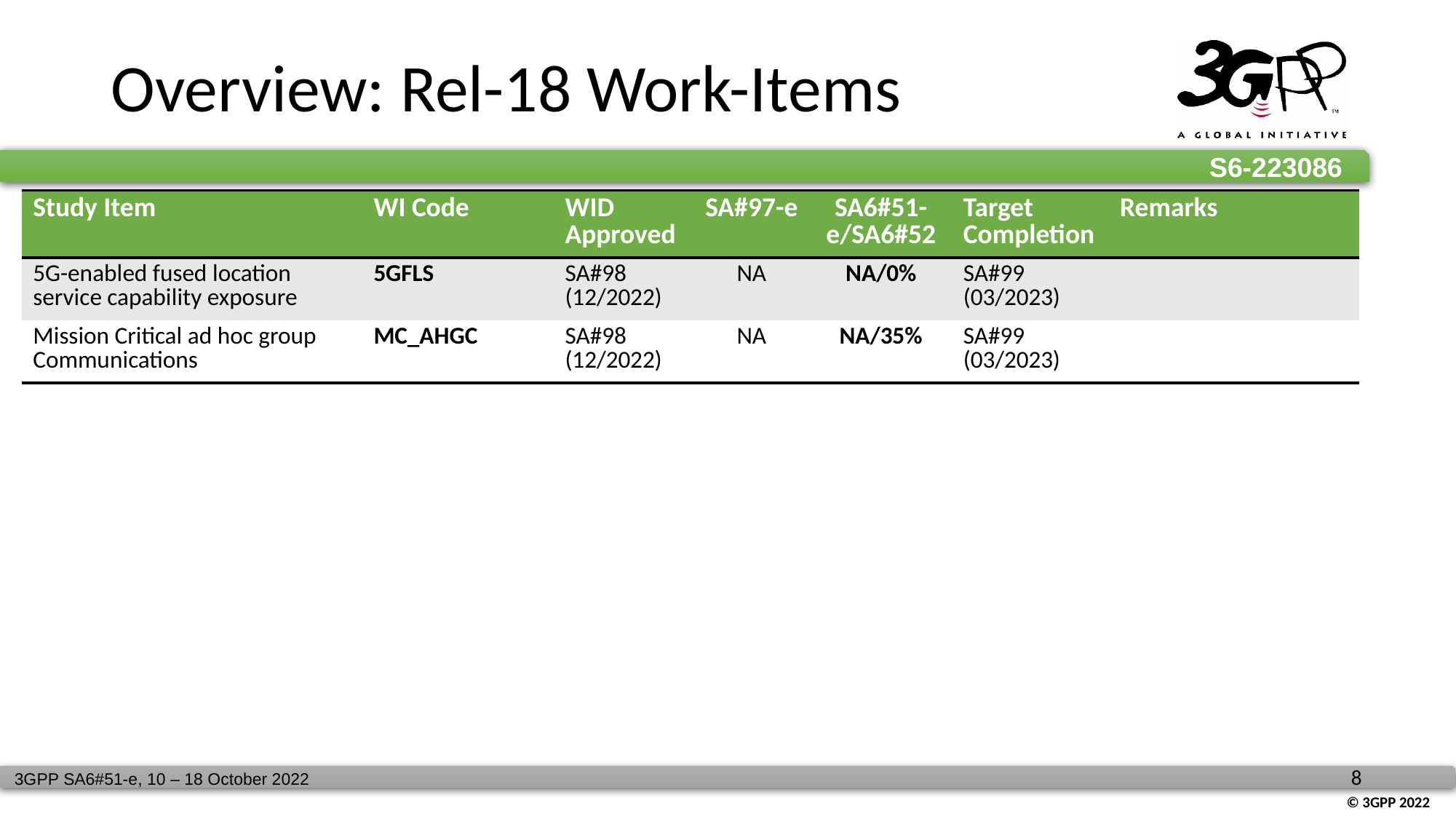

# Overview: Rel-18 Work-Items
| Study Item | WI Code | WID Approved | SA#97-e | SA6#51-e/SA6#52 | Target Completion | Remarks |
| --- | --- | --- | --- | --- | --- | --- |
| 5G-enabled fused location service capability exposure | 5GFLS | SA#98 (12/2022) | NA | NA/0% | SA#99 (03/2023) |  |
| Mission Critical ad hoc group Communications | MC\_AHGC | SA#98 (12/2022) | NA | NA/35% | SA#99 (03/2023) |  |